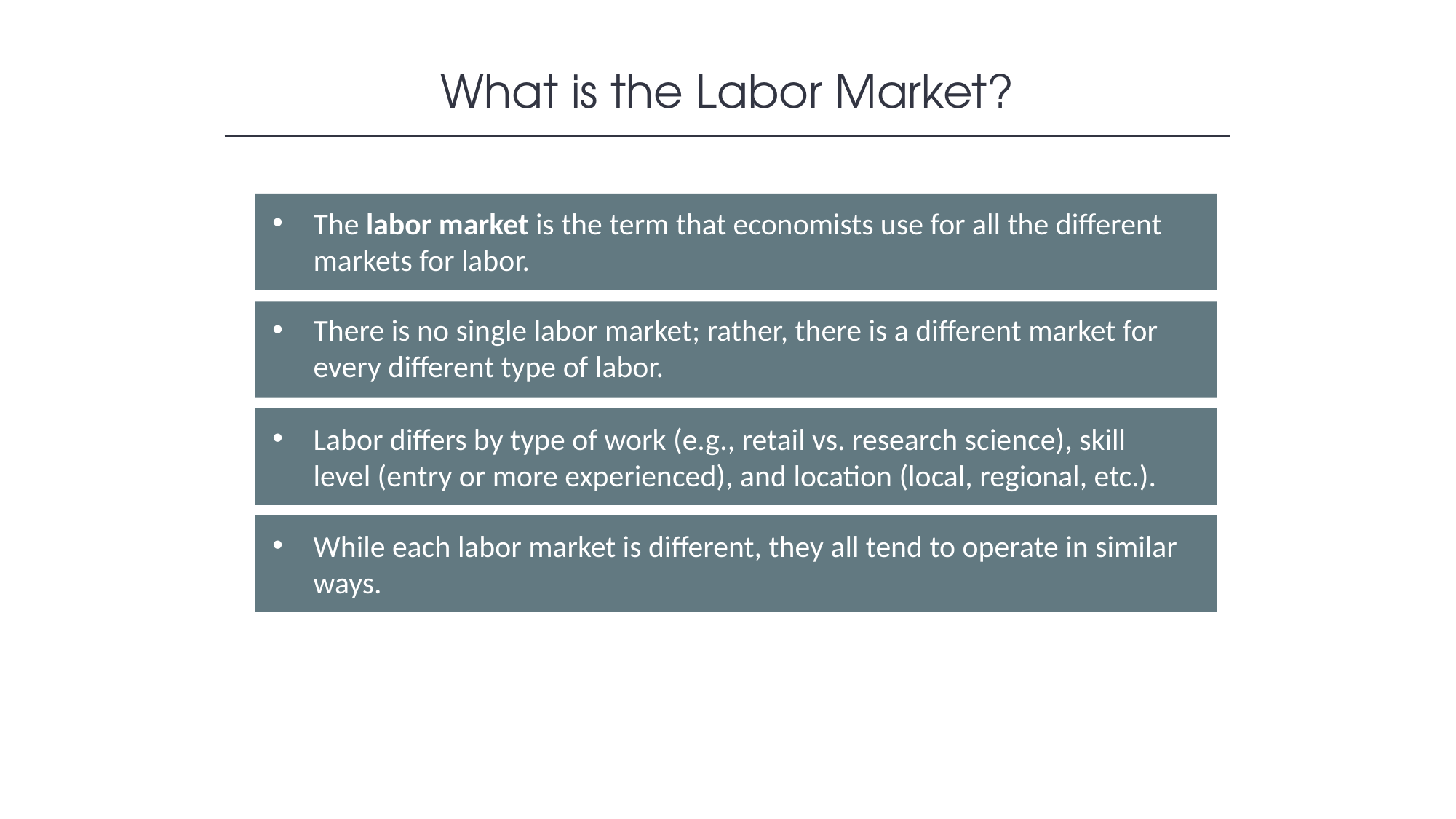

What is the Labor Market?

The labor market is the term that economists use for all the different markets for labor.

There is no single labor market; rather, there is a different market for every different type of labor.

Labor differs by type of work (e.g., retail vs. research science), skill level (entry or more experienced), and location (local, regional, etc.).

While each labor market is different, they all tend to operate in similar ways.